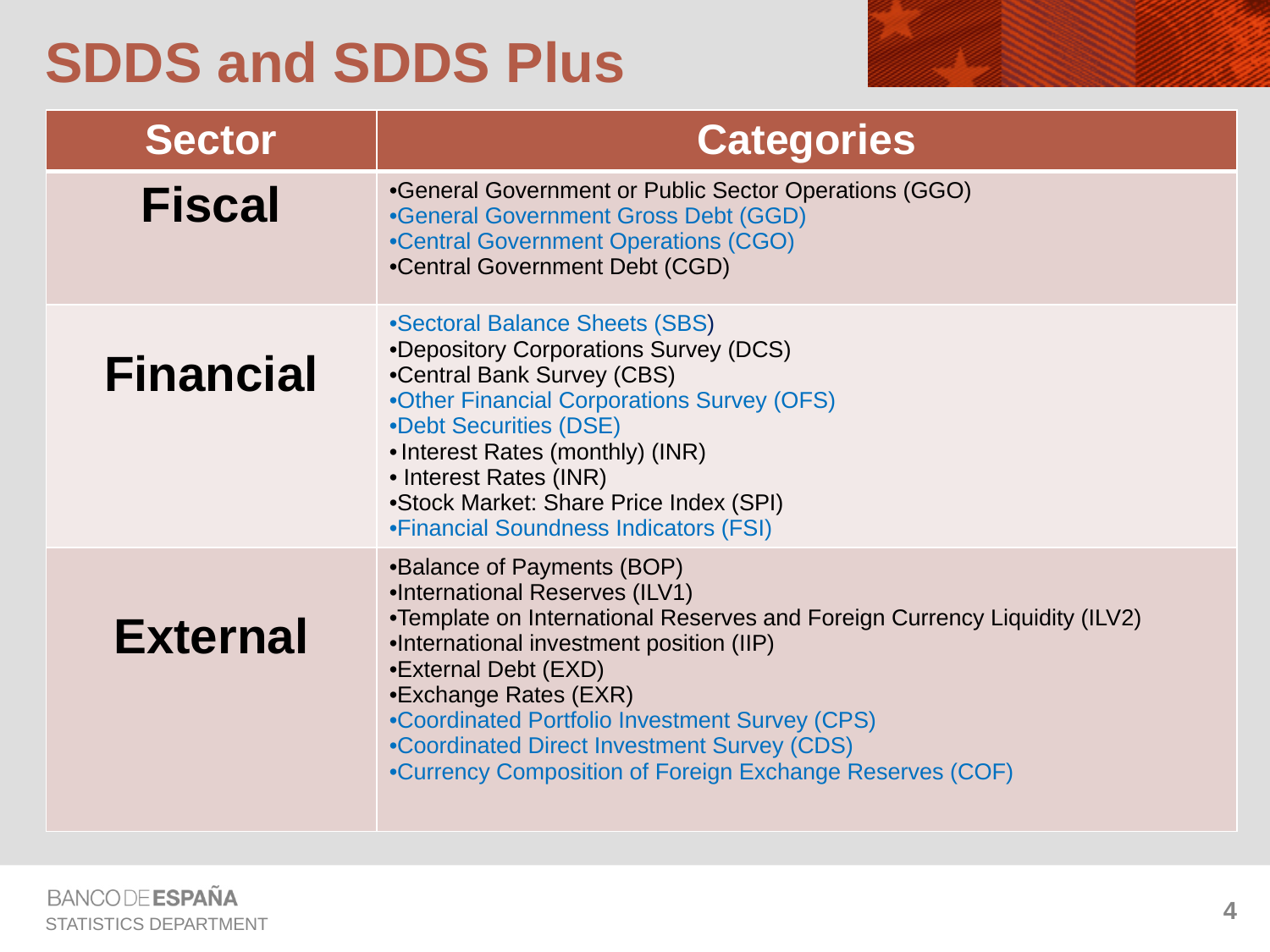

# SDDS and SDDS Plus
| Sector | Categories |
| --- | --- |
| Fiscal | General Government or Public Sector Operations (GGO) General Government Gross Debt (GGD) Central Government Operations (CGO) Central Government Debt (CGD) |
| Financial | Sectoral Balance Sheets (SBS) Depository Corporations Survey (DCS) Central Bank Survey (CBS) Other Financial Corporations Survey (OFS) Debt Securities (DSE) Interest Rates (monthly) (INR) Interest Rates (INR) Stock Market: Share Price Index (SPI) Financial Soundness Indicators (FSI) |
| External | Balance of Payments (BOP) International Reserves (ILV1) Template on International Reserves and Foreign Currency Liquidity (ILV2) International investment position (IIP) External Debt (EXD) Exchange Rates (EXR) Coordinated Portfolio Investment Survey (CPS) Coordinated Direct Investment Survey (CDS) Currency Composition of Foreign Exchange Reserves (COF) |
4